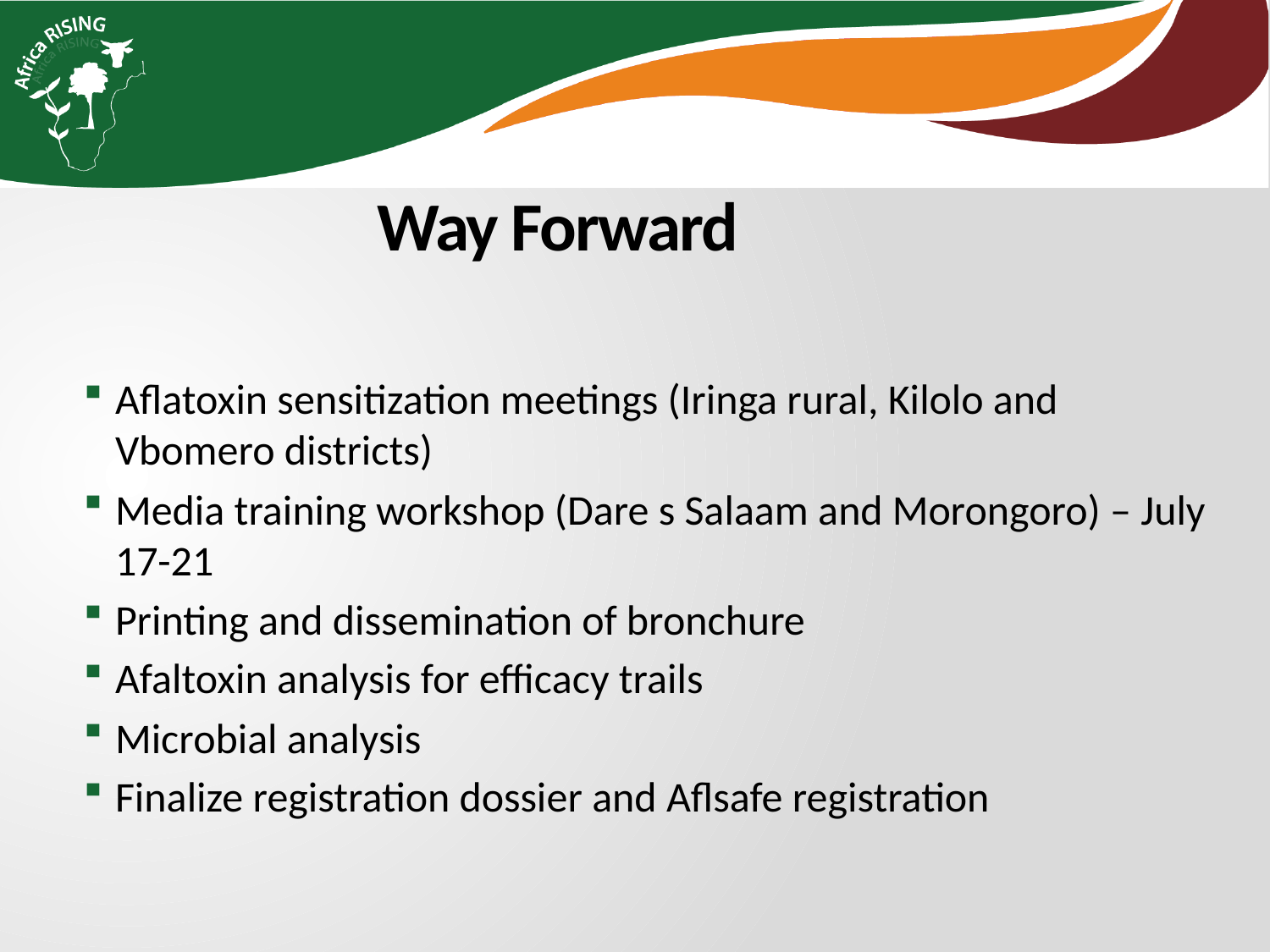

# Way Forward
Aflatoxin sensitization meetings (Iringa rural, Kilolo and Vbomero districts)
Media training workshop (Dare s Salaam and Morongoro) – July 17-21
Printing and dissemination of bronchure
Afaltoxin analysis for efficacy trails
Microbial analysis
Finalize registration dossier and Aflsafe registration